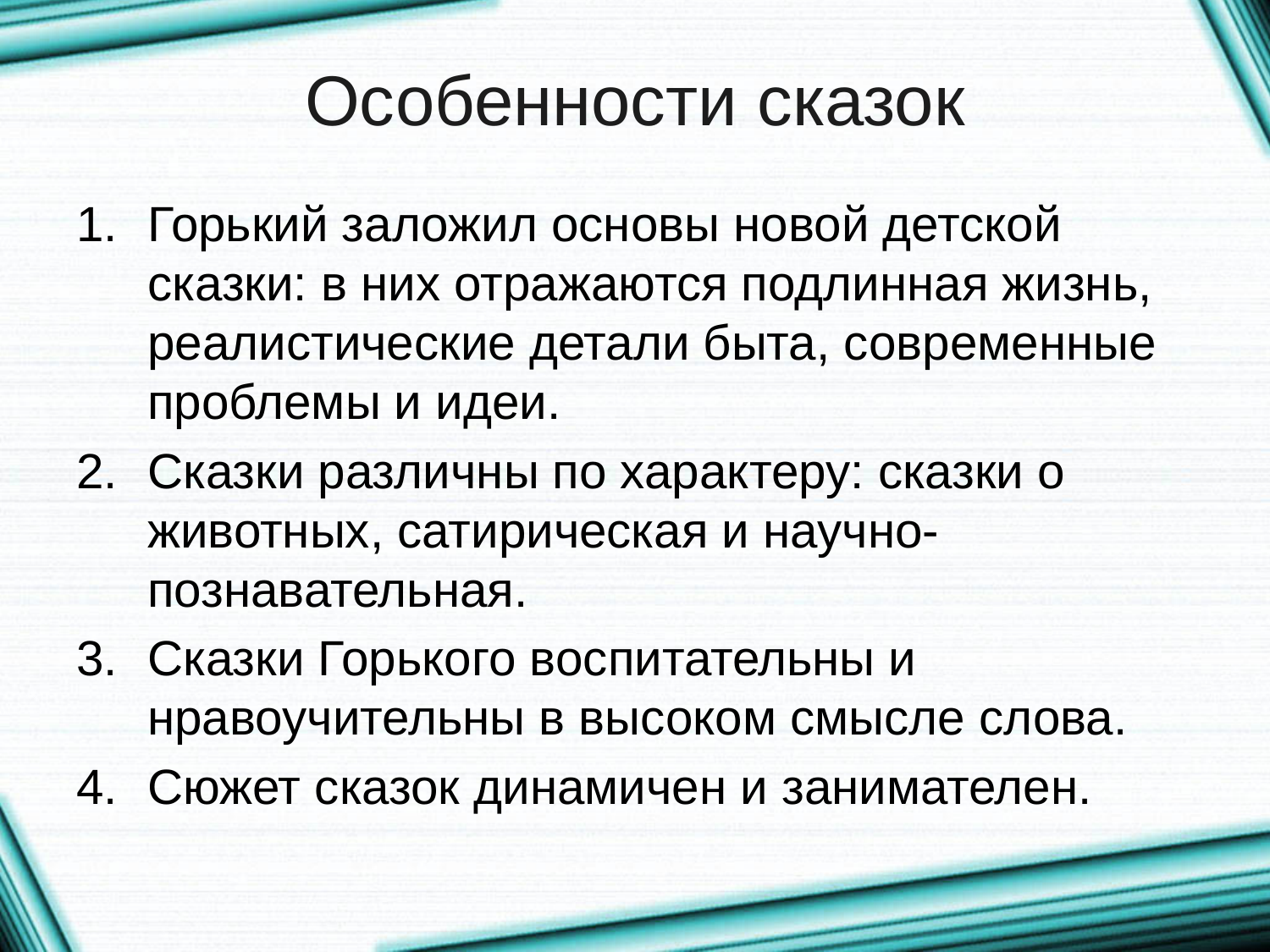

# Особенности сказок
Горький заложил основы новой детской сказки: в них отражаются подлинная жизнь, реалистические детали быта, современные проблемы и идеи.
Сказки различны по характеру: сказки о животных, сатирическая и научно-познавательная.
Сказки Горького воспитательны и нравоучительны в высоком смысле слова.
Сюжет сказок динамичен и занимателен.